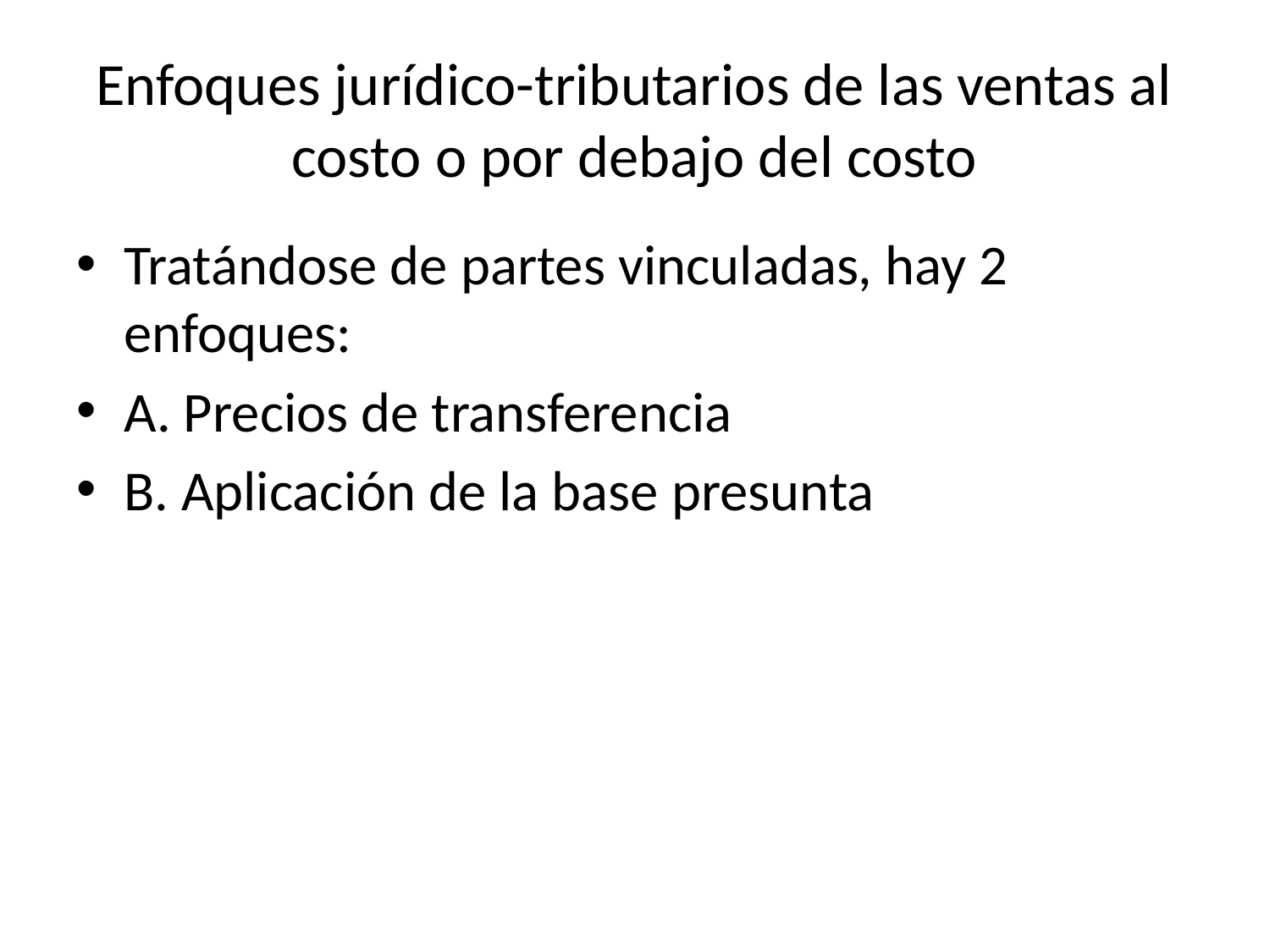

# Enfoques jurídico-tributarios de las ventas al costo o por debajo del costo
Tratándose de partes vinculadas, hay 2 enfoques:
A. Precios de transferencia
B. Aplicación de la base presunta